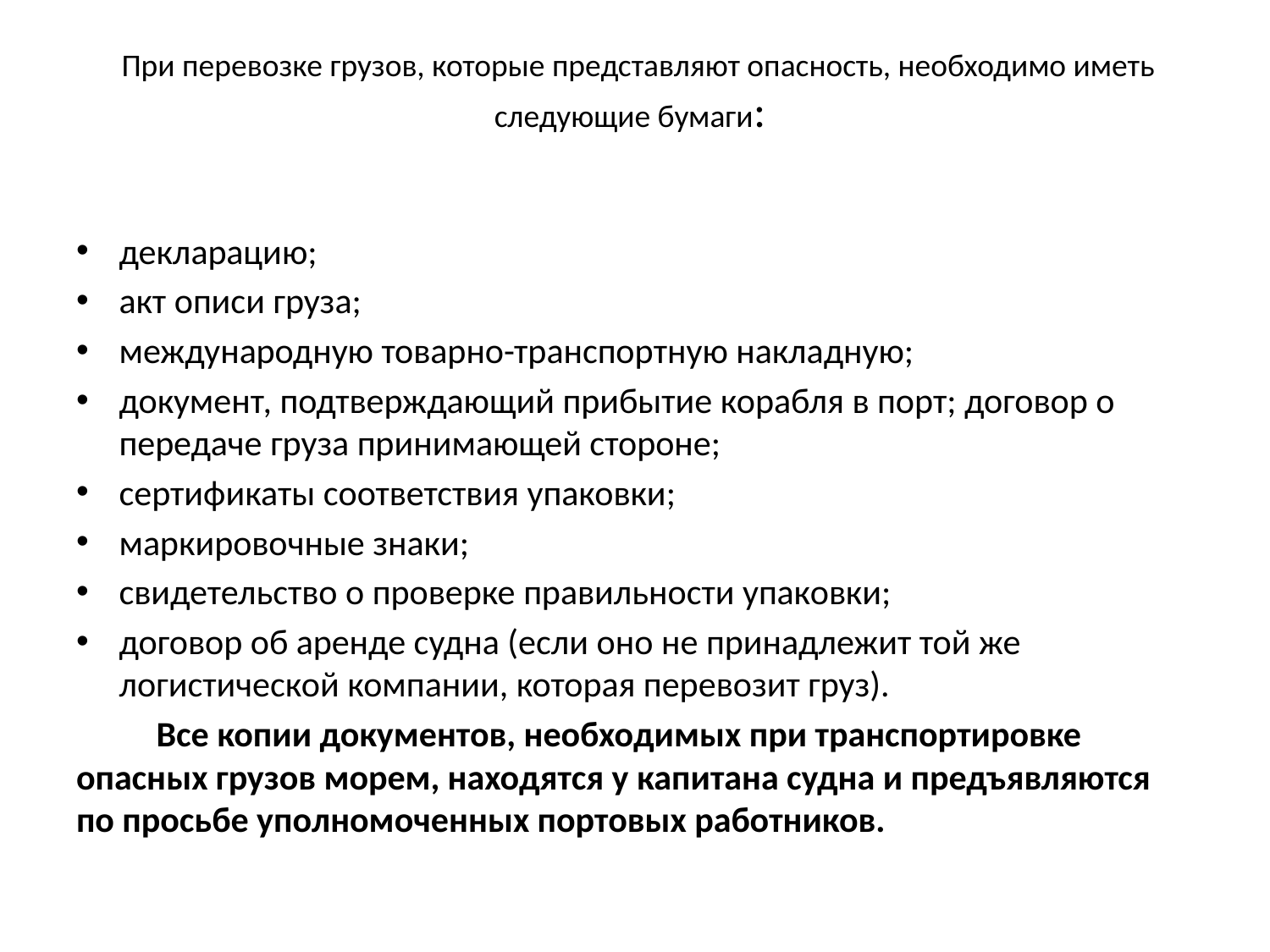

# При перевозке грузов, которые представляют опасность, необходимо иметь следующие бумаги:
декларацию;
акт описи груза;
международную товарно-транспортную накладную;
документ, подтверждающий прибытие корабля в порт; договор о передаче груза принимающей стороне;
сертификаты соответствия упаковки;
маркировочные знаки;
свидетельство о проверке правильности упаковки;
договор об аренде судна (если оно не принадлежит той же логистической компании, которая перевозит груз).
	Все копии документов, необходимых при транспортировке опасных грузов морем, находятся у капитана судна и предъявляются по просьбе уполномоченных портовых работников.